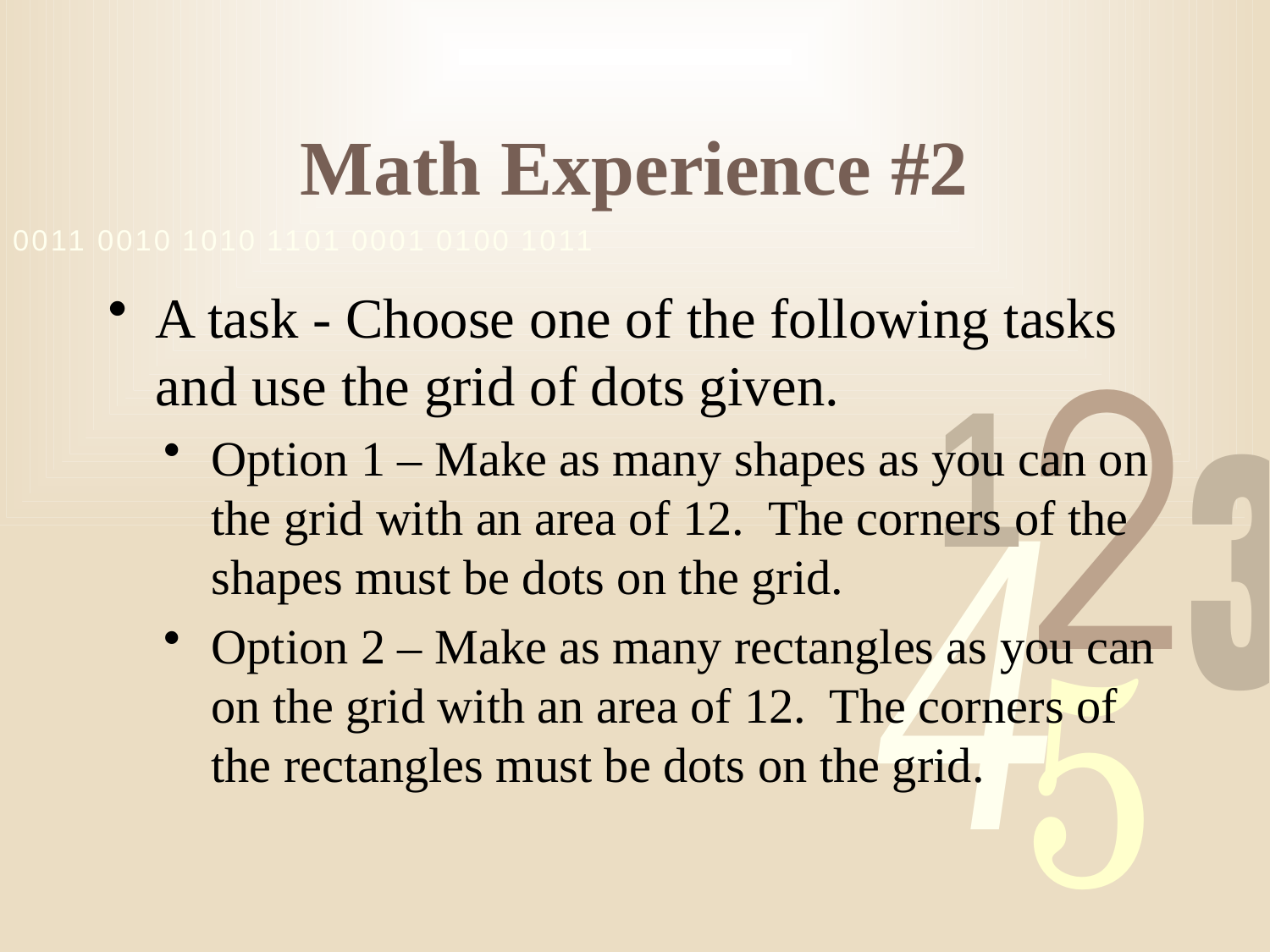

# Math Experience #2
A task - Choose one of the following tasks and use the grid of dots given.
Option 1 – Make as many shapes as you can on the grid with an area of 12.  The corners of the shapes must be dots on the grid.
Option 2 – Make as many rectangles as you can on the grid with an area of 12.  The corners of the rectangles must be dots on the grid.